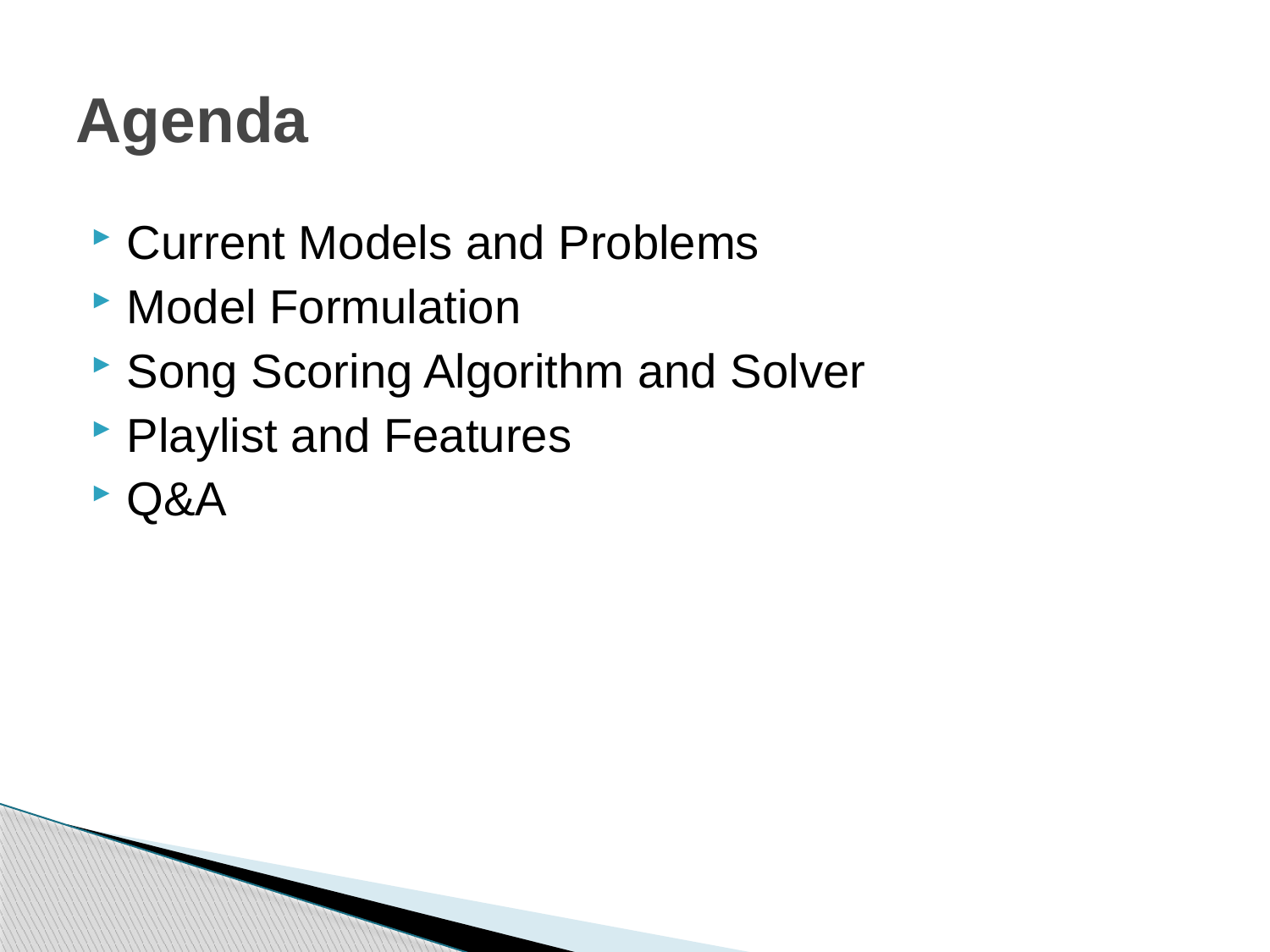

# Agenda
Current Models and Problems
Model Formulation
Song Scoring Algorithm and Solver
Playlist and Features
Q&A